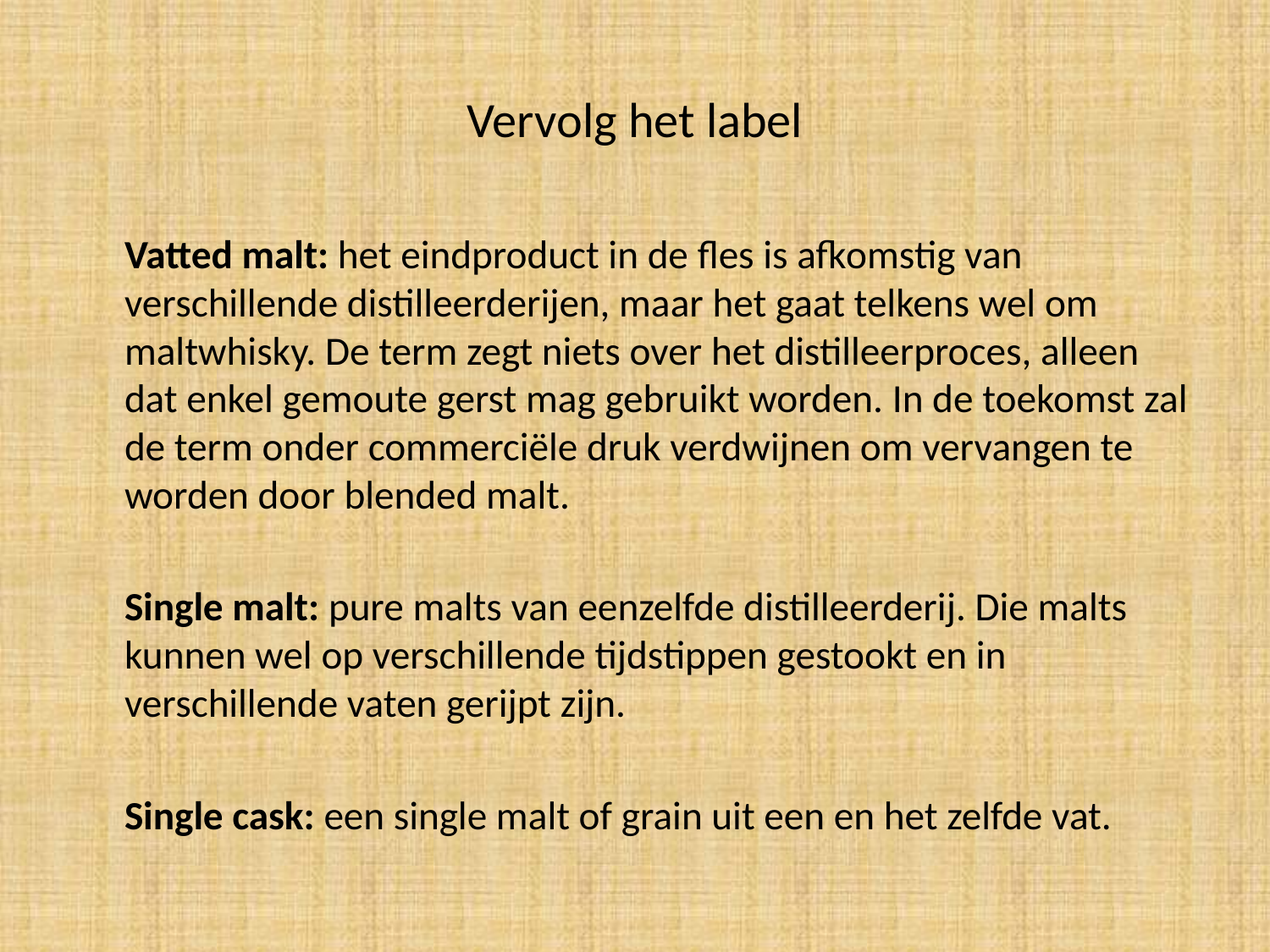

# Vervolg het label
	Vatted malt: het eindproduct in de fles is afkomstig van verschillende distilleerderijen, maar het gaat telkens wel om maltwhisky. De term zegt niets over het distilleerproces, alleen dat enkel gemoute gerst mag gebruikt worden. In de toekomst zal de term onder commerciële druk verdwijnen om vervangen te worden door blended malt.

	Single malt: pure malts van eenzelfde distilleerderij. Die malts kunnen wel op verschillende tijdstippen gestookt en in verschillende vaten gerijpt zijn.

	Single cask: een single malt of grain uit een en het zelfde vat.